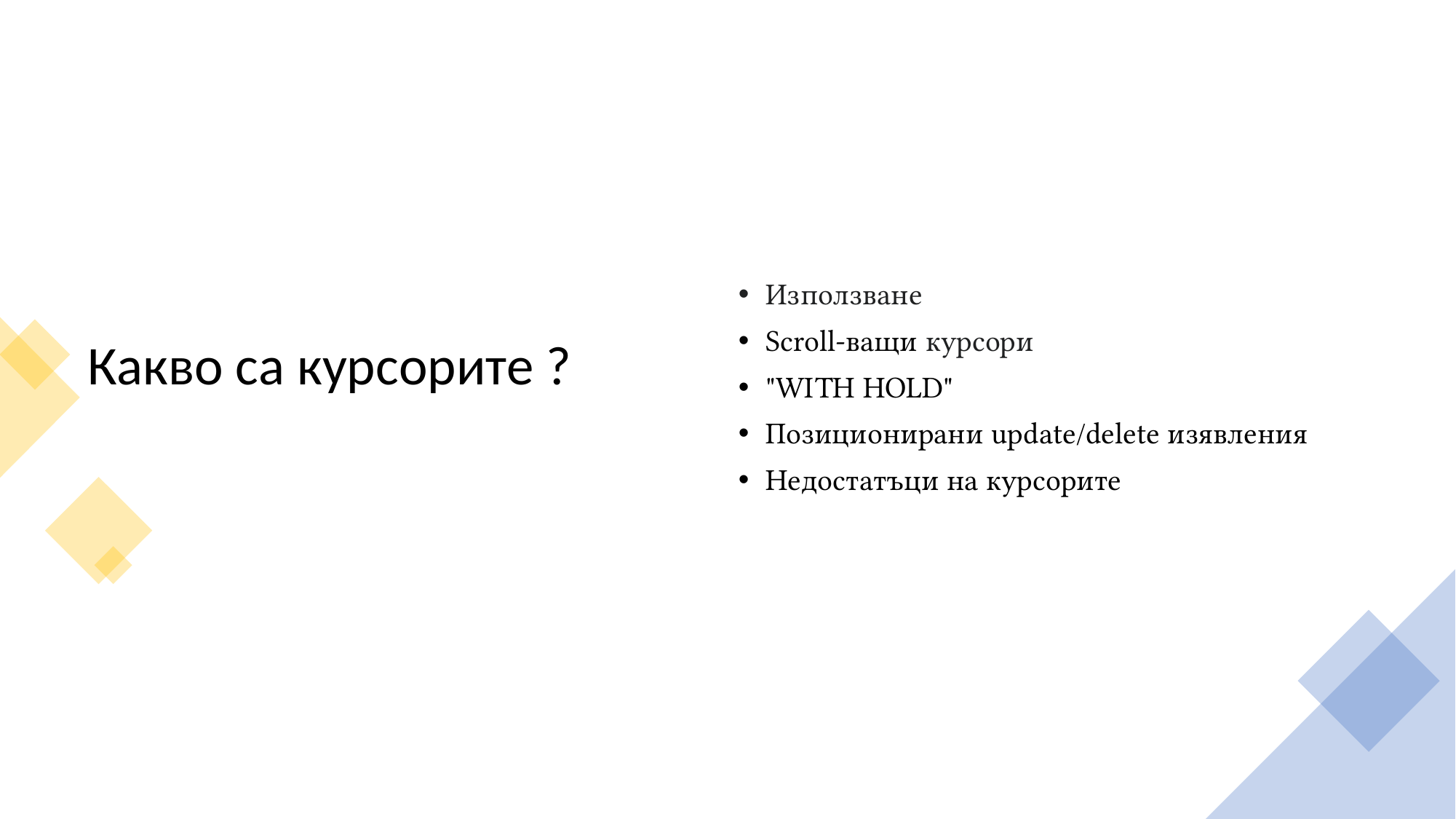

Какво са курсорите ?
Използване
Scroll-ващи курсори
"WITH HOLD"
Позиционирани update/delete изявления
Недостатъци на курсорите